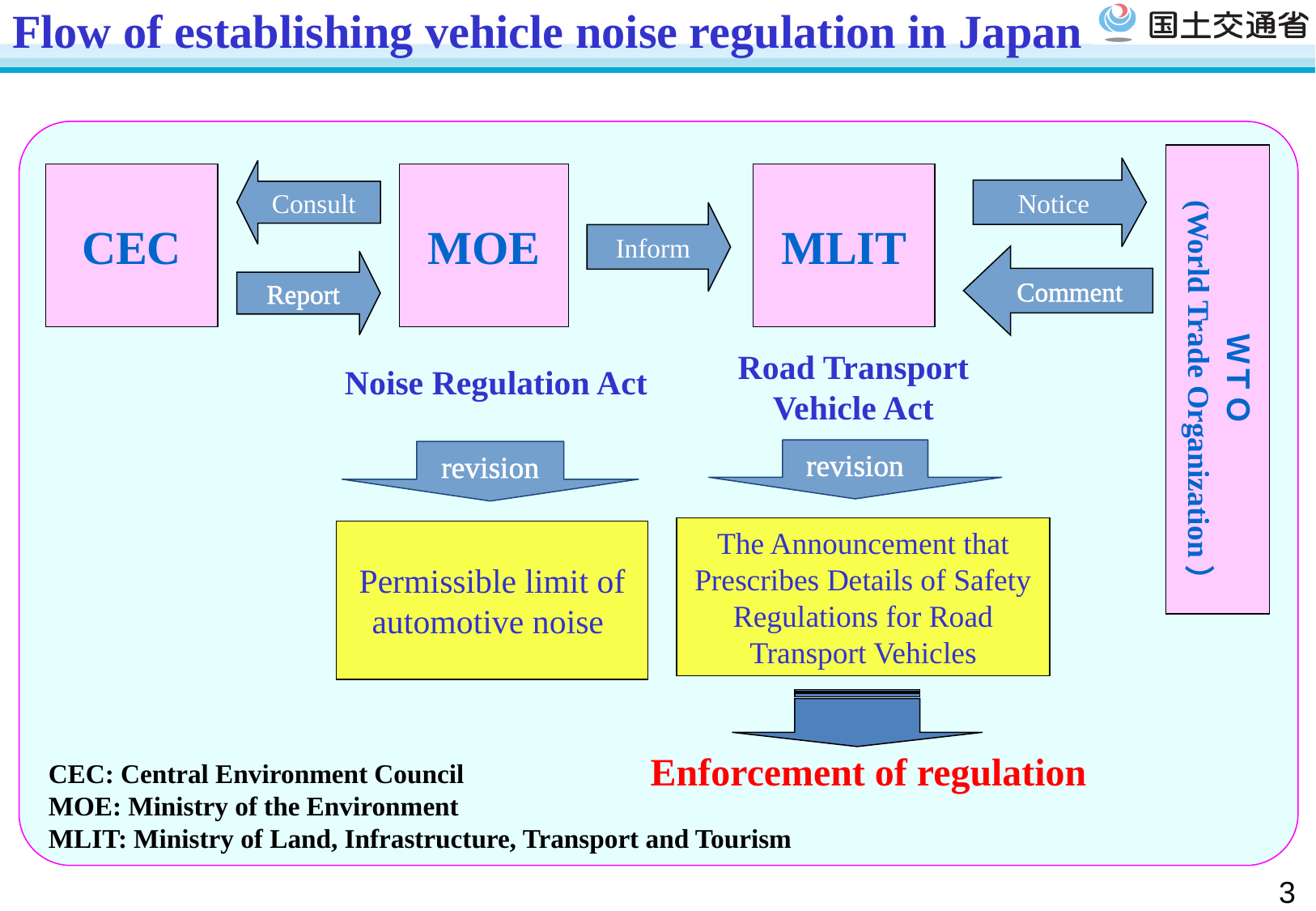

# Flow of establishing vehicle noise regulation in Japan

ＷＴＯ
　(World Trade Organization）
Notice
Consult
CEC
MOE
MLIT
Inform
Comment
Report
Road Transport Vehicle Act
Noise Regulation Act
revision
revision
The Announcement that Prescribes Details of Safety Regulations for Road Transport Vehicles
Permissible limit of automotive noise

Enforcement of regulation
CEC: Central Environment Council
MOE: Ministry of the Environment
MLIT: Ministry of Land, Infrastructure, Transport and Tourism
3